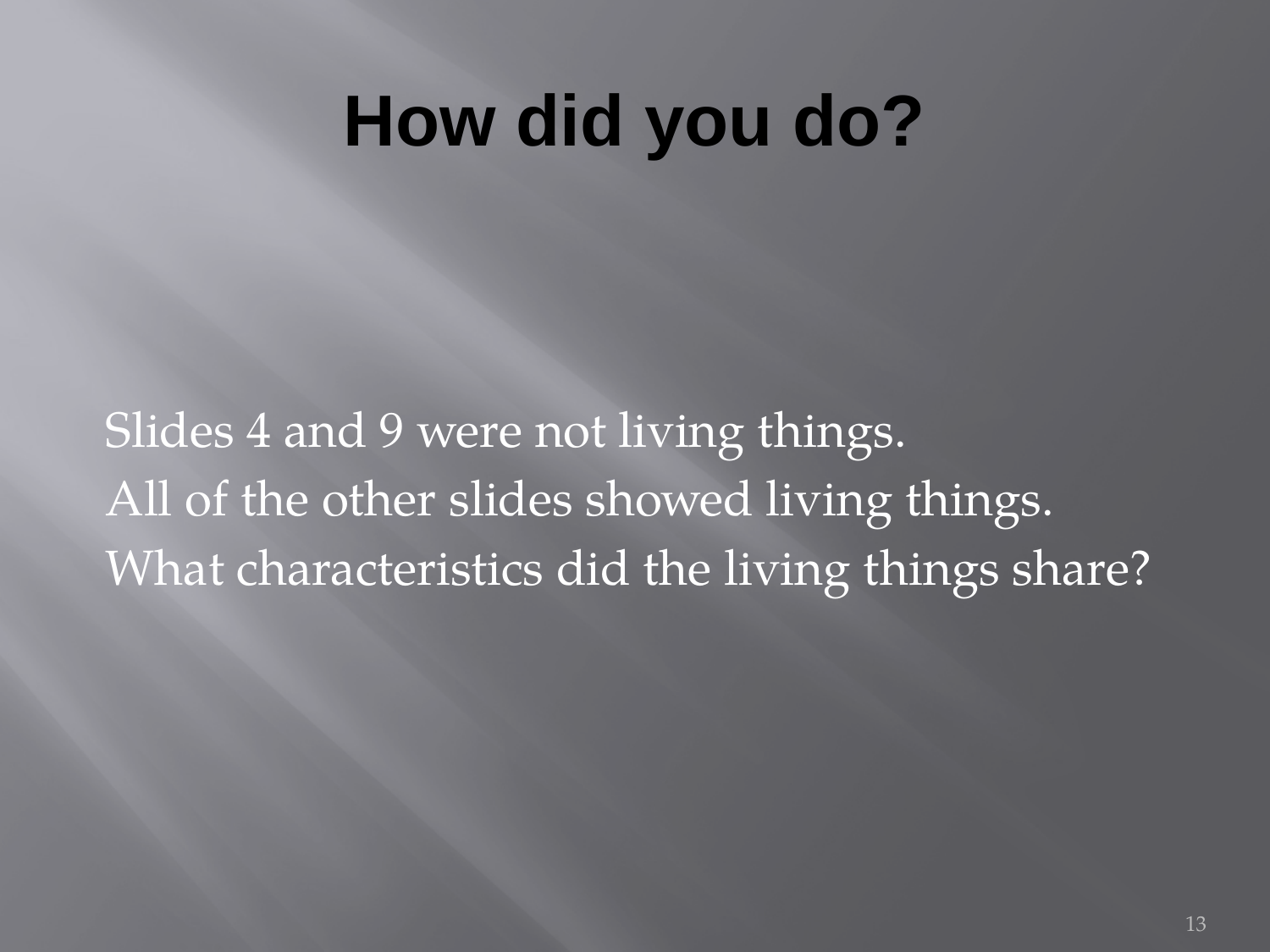

# How did you do?
Slides 4 and 9 were not living things.
All of the other slides showed living things.
What characteristics did the living things share?
13